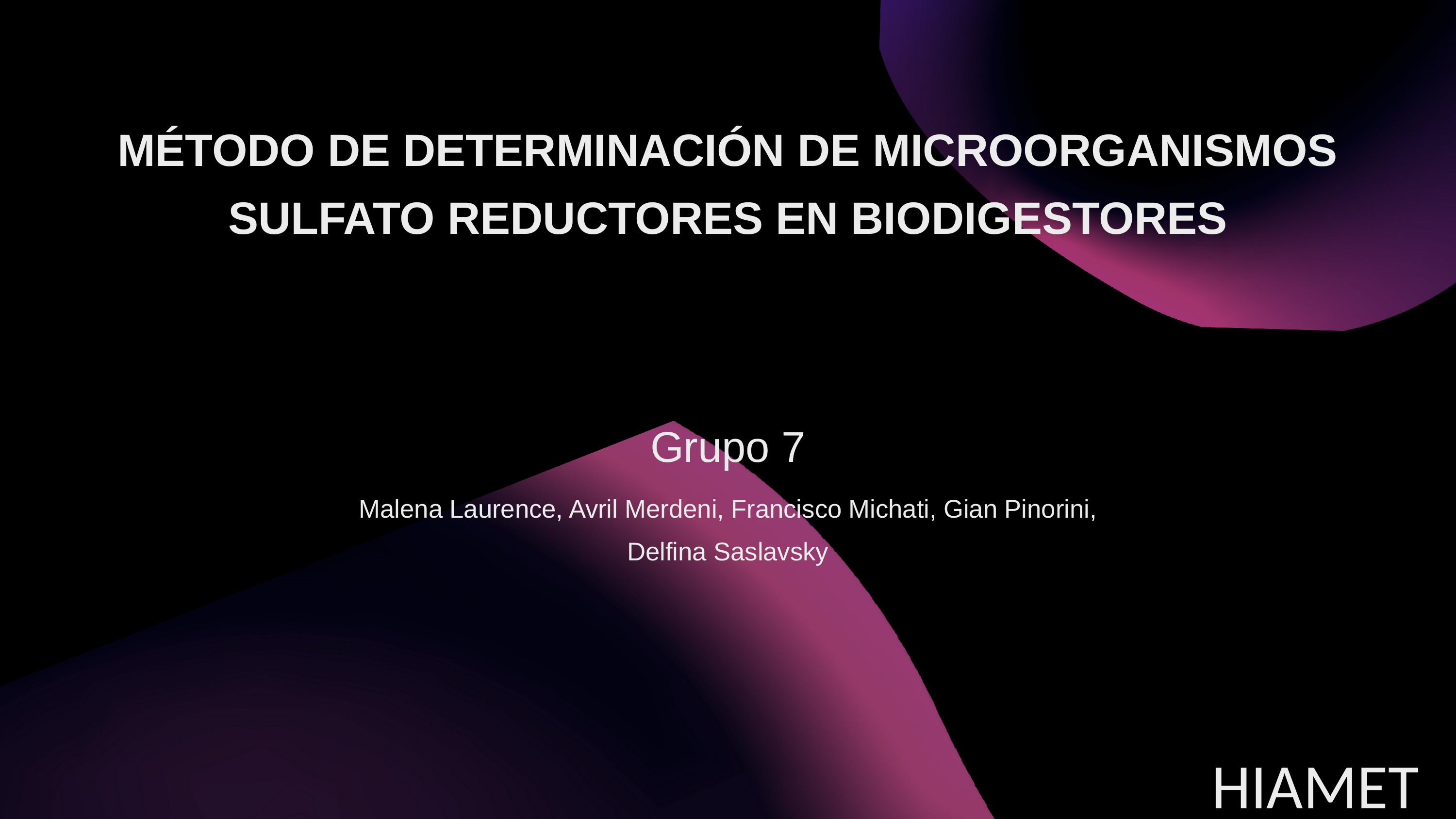

MÉTODO DE DETERMINACIÓN DE MICROORGANISMOS SULFATO REDUCTORES EN BIODIGESTORES

Grupo 7
Malena Laurence, Avril Merdeni, Francisco Michati, Gian Pinorini, Delfina Saslavsky

 HIAMET